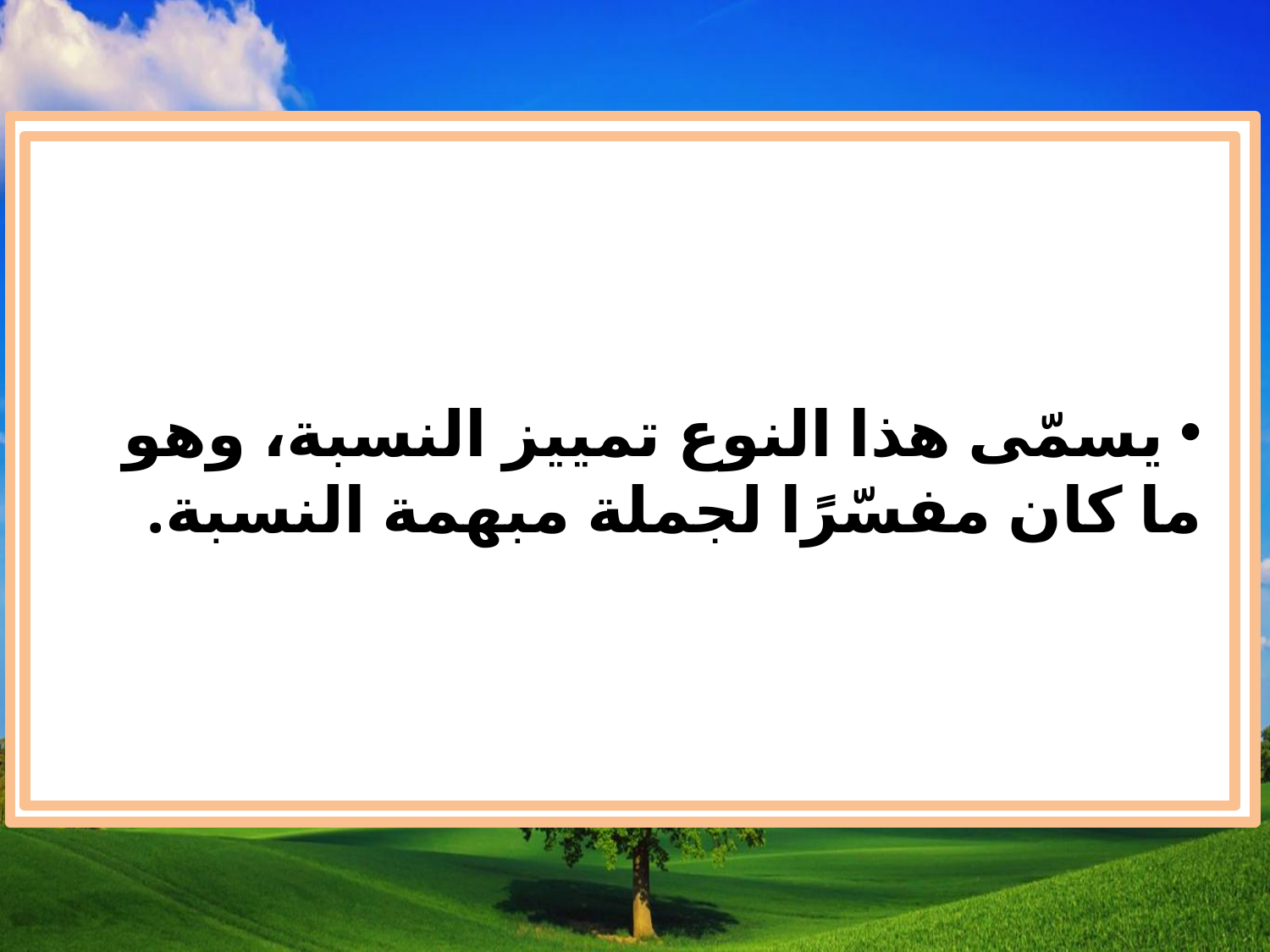

يسمّى هذا النوع تمييز النسبة، وهو ما كان مفسّرًا لجملة مبهمة النسبة.